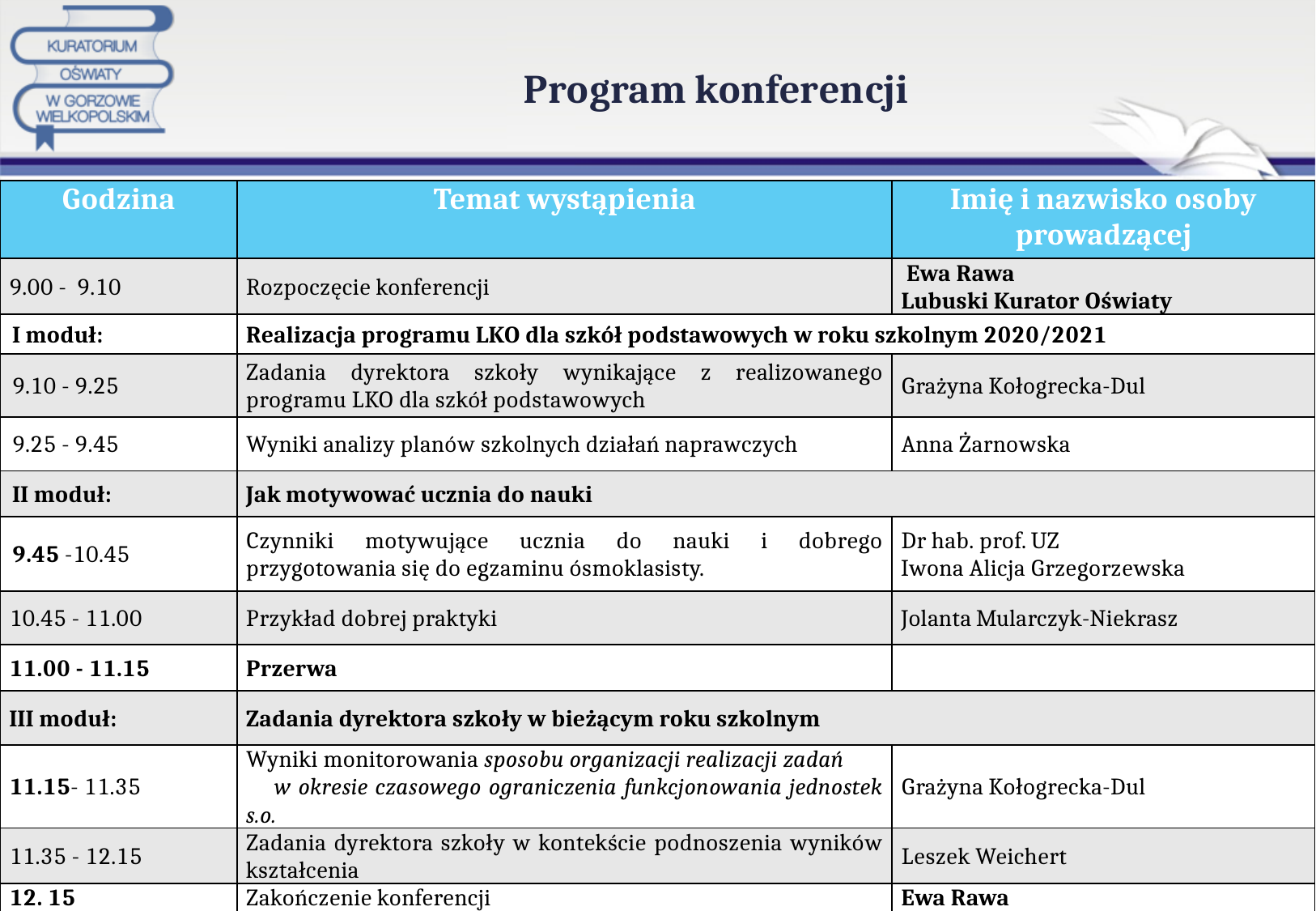

# Program konferencji
| Godzina | Temat wystąpienia | Imię i nazwisko osoby prowadzącej |
| --- | --- | --- |
| 9.00 - 9.10 | Rozpoczęcie konferencji | Ewa Rawa Lubuski Kurator Oświaty |
| I moduł: | Realizacja programu LKO dla szkół podstawowych w roku szkolnym 2020/2021 |  |
| 9.10 - 9.25 | Zadania dyrektora szkoły wynikające z realizowanego programu LKO dla szkół podstawowych | Grażyna Kołogrecka-Dul |
| 9.25 - 9.45 | Wyniki analizy planów szkolnych działań naprawczych | Anna Żarnowska |
| II moduł: | Jak motywować ucznia do nauki |  |
| 9.45 -10.45 | Czynniki motywujące ucznia do nauki i dobrego przygotowania się do egzaminu ósmoklasisty. | Dr hab. prof. UZ Iwona Alicja Grzegorzewska |
| 10.45 - 11.00 | Przykład dobrej praktyki | Jolanta Mularczyk-Niekrasz |
| 11.00 - 11.15 | Przerwa |  |
| III moduł: | Zadania dyrektora szkoły w bieżącym roku szkolnym |  |
| 11.15- 11.35 | Wyniki monitorowania sposobu organizacji realizacji zadań w okresie czasowego ograniczenia funkcjonowania jednostek s.o. | Grażyna Kołogrecka-Dul |
| 11.35 - 12.15 | Zadania dyrektora szkoły w kontekście podnoszenia wyników kształcenia | Leszek Weichert |
| 12. 15 | Zakończenie konferencji | Ewa Rawa Lubuski Kurator Oświaty |